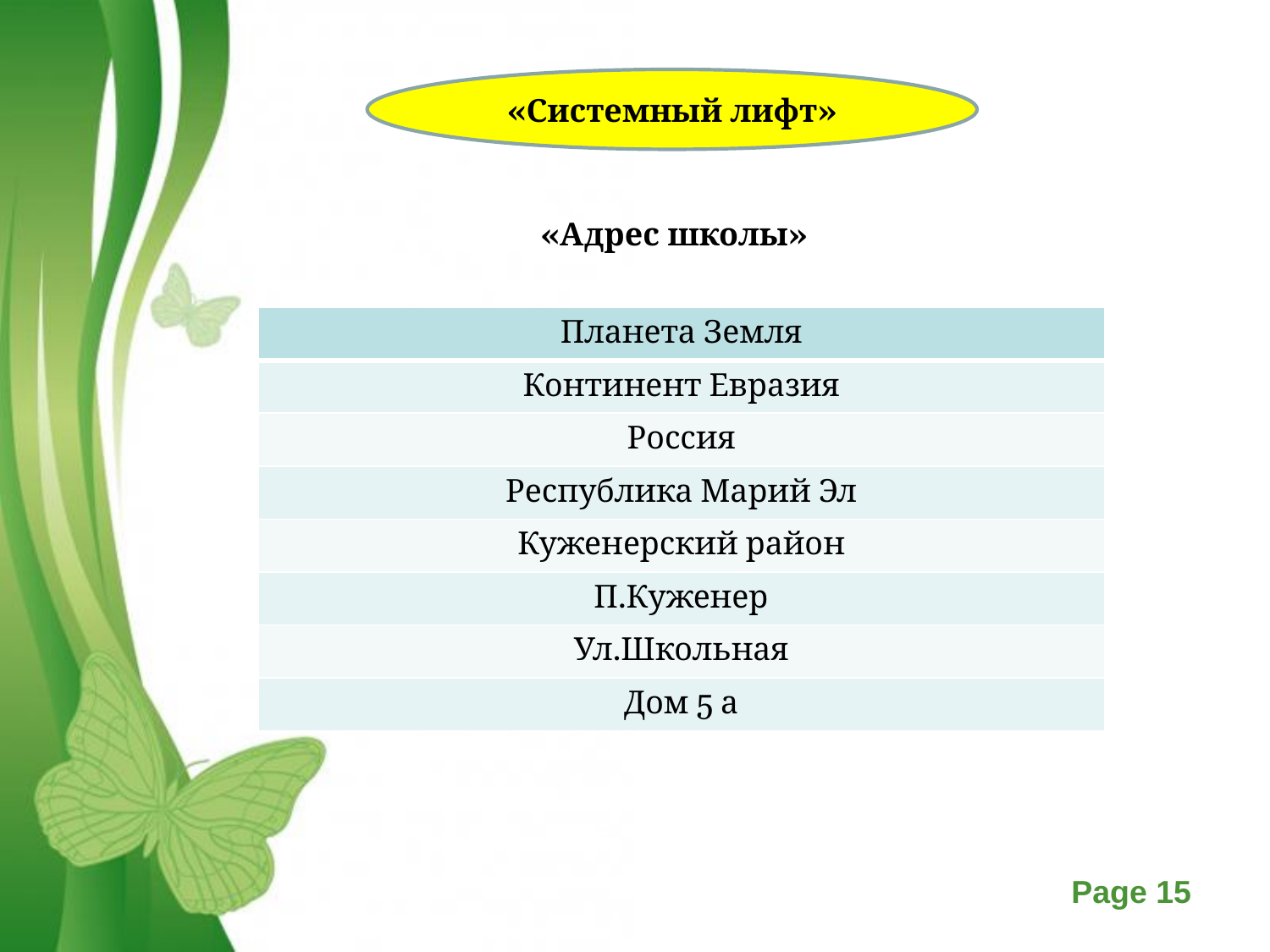

«Системный лифт»
«Адрес школы»
| Планета Земля |
| --- |
| Континент Евразия |
| Россия |
| Республика Марий Эл |
| Куженерский район |
| П.Куженер |
| Ул.Школьная |
| Дом 5 а |